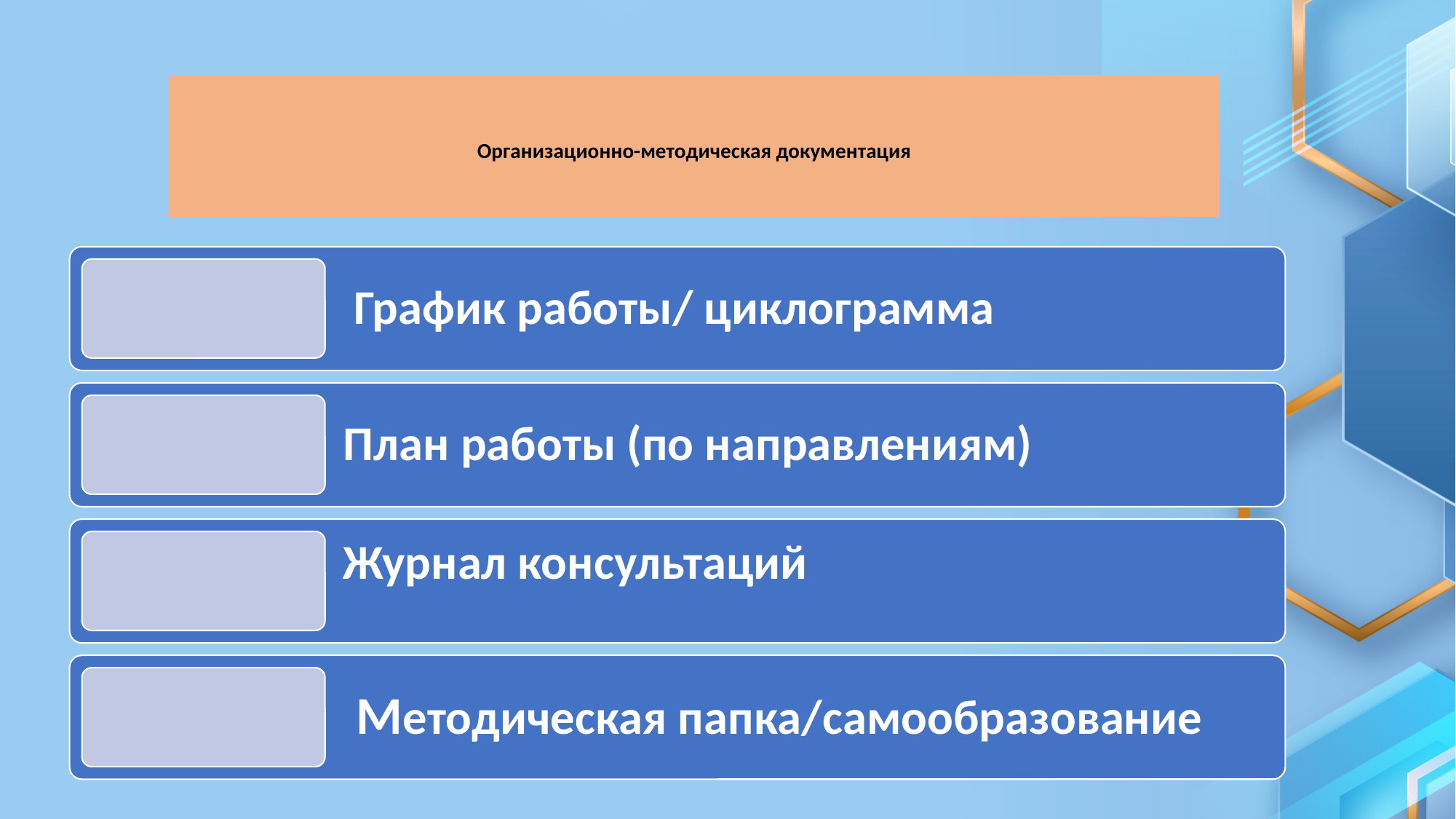

# Организационно-методическая документация
 График работы/ циклограмма
План работы (по направлениям)
Журнал консультаций

 Методическая папка/самообразование